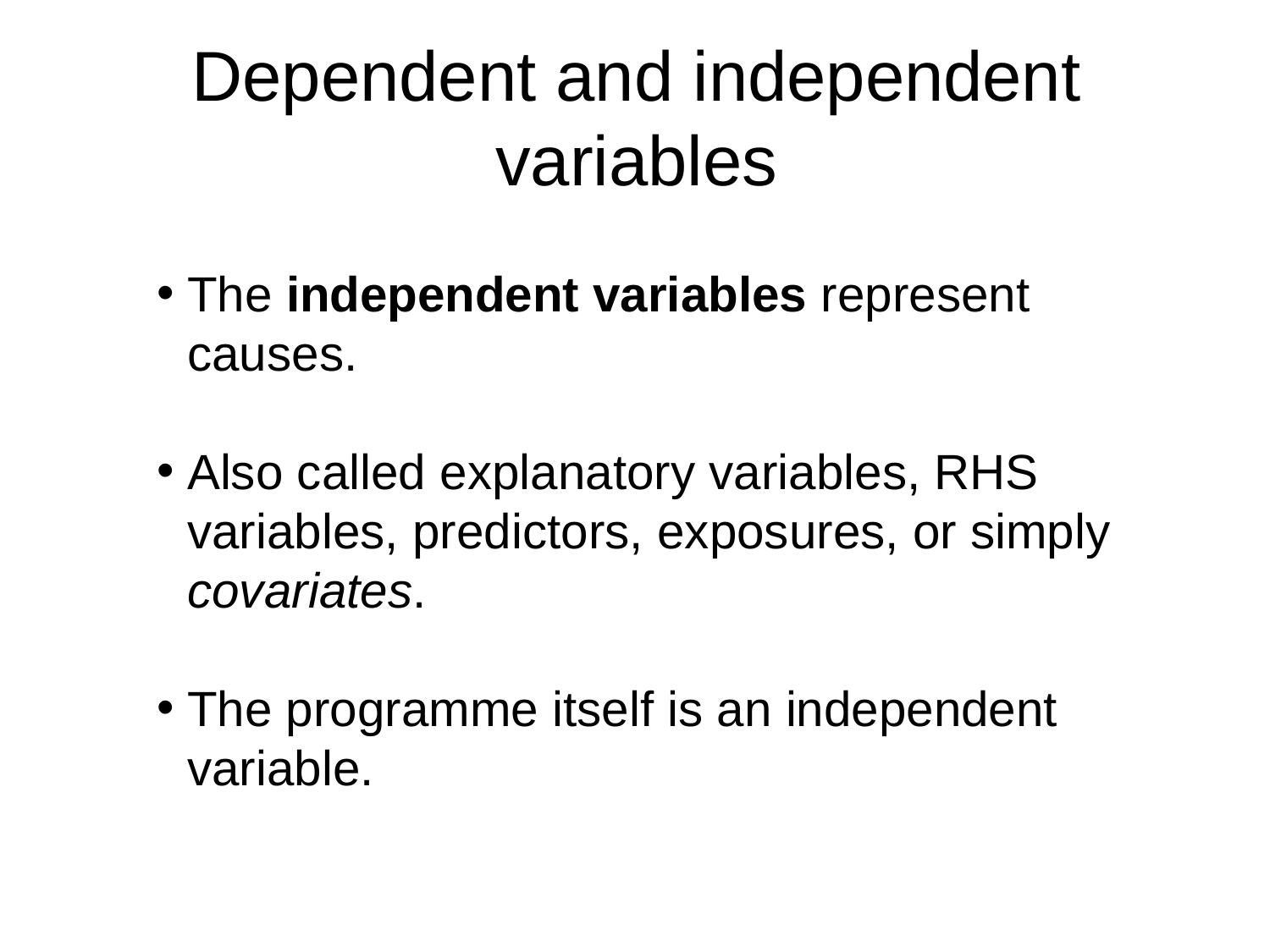

# Dependent and independent variables

The independent variables represent causes.

Also called explanatory variables, RHS variables, predictors, exposures, or simply covariates.

The programme itself is an independent variable.